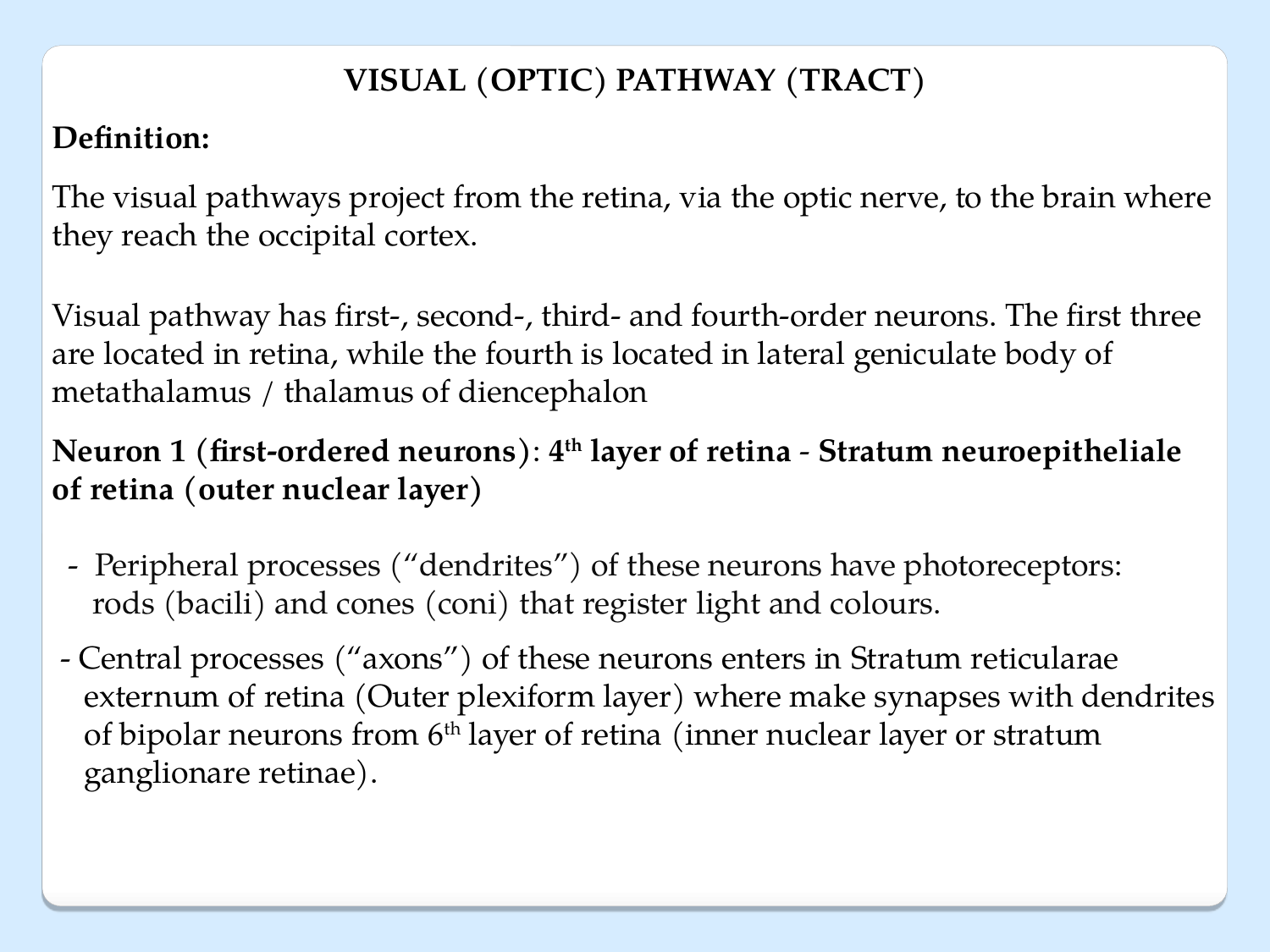

VISUAL (OPTIC) PATHWAY (TRACT)
Definition:
The visual pathways project from the retina, via the optic nerve, to the brain where they reach the occipital cortex.
Visual pathway has first-, second-, third- and fourth-order neurons. The first three are located in retina, while the fourth is located in lateral geniculate body of metathalamus / thalamus of diencephalon
Neuron 1 (first-ordered neurons): 4th layer of retina - Stratum neuroepitheliale of retina (outer nuclear layer)
  -  Peripheral processes (“dendrites”) of these neurons have photoreceptors:
     rods (bacili) and cones (coni) that register light and colours.

 - Central processes (“axons”) of these neurons enters in Stratum reticularae
    externum of retina (Outer plexiform layer) where make synapses with dendrites
    of bipolar neurons from 6th layer of retina (inner nuclear layer or stratum
    ganglionare retinae).